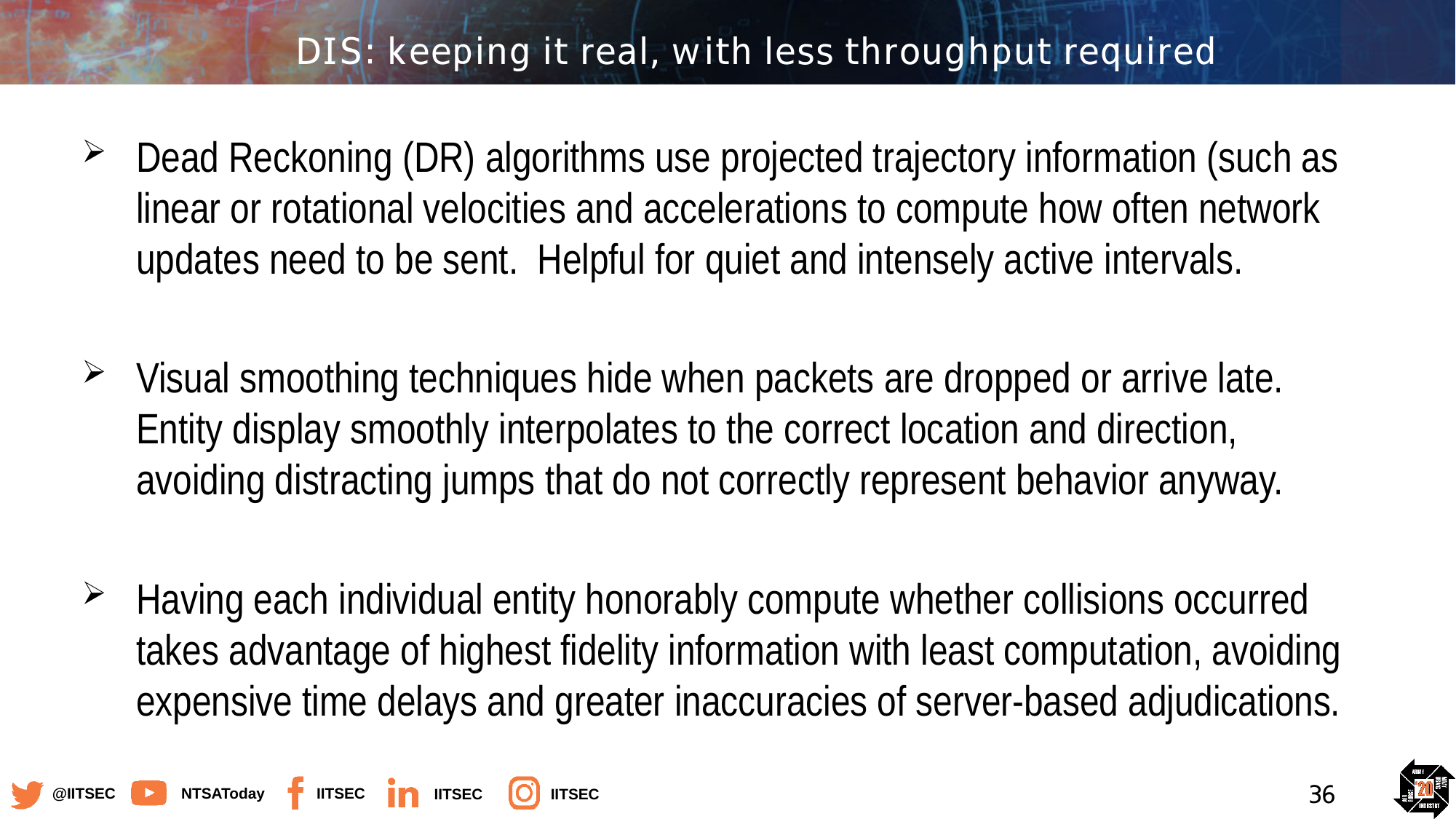

# DIS: keeping it real, with less throughput required
Dead Reckoning (DR) algorithms use projected trajectory information (such as linear or rotational velocities and accelerations to compute how often network updates need to be sent.  Helpful for quiet and intensely active intervals.

Visual smoothing techniques hide when packets are dropped or arrive late.  Entity display smoothly interpolates to the correct location and direction, avoiding distracting jumps that do not correctly represent behavior anyway.

Having each individual entity honorably compute whether collisions occurred takes advantage of highest fidelity information with least computation, avoiding expensive time delays and greater inaccuracies of server-based adjudications.

36